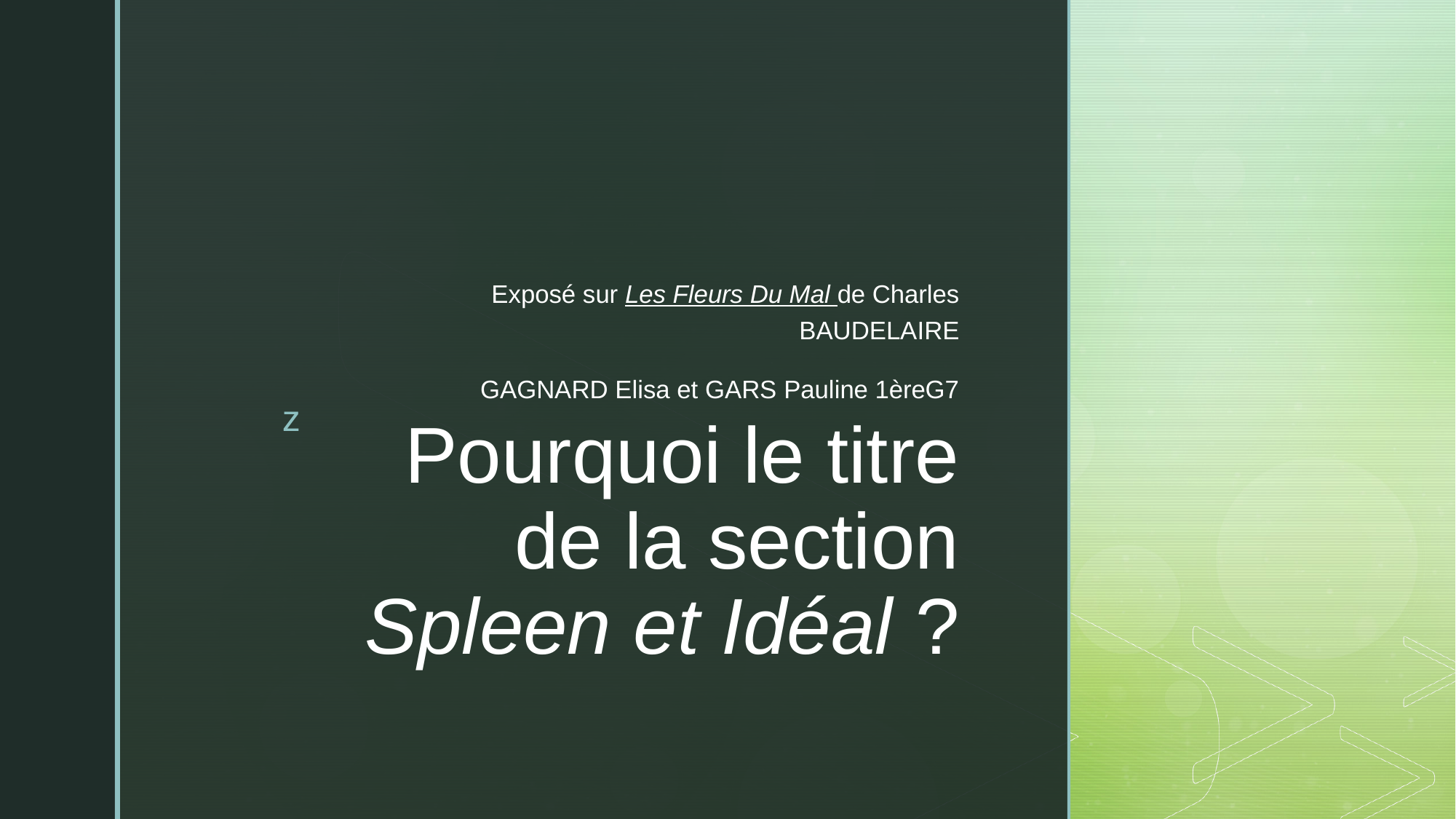

Exposé sur Les Fleurs Du Mal de Charles BAUDELAIRE
GAGNARD Elisa et GARS Pauline 1èreG7
# Pourquoi le titre de la section Spleen et Idéal ?